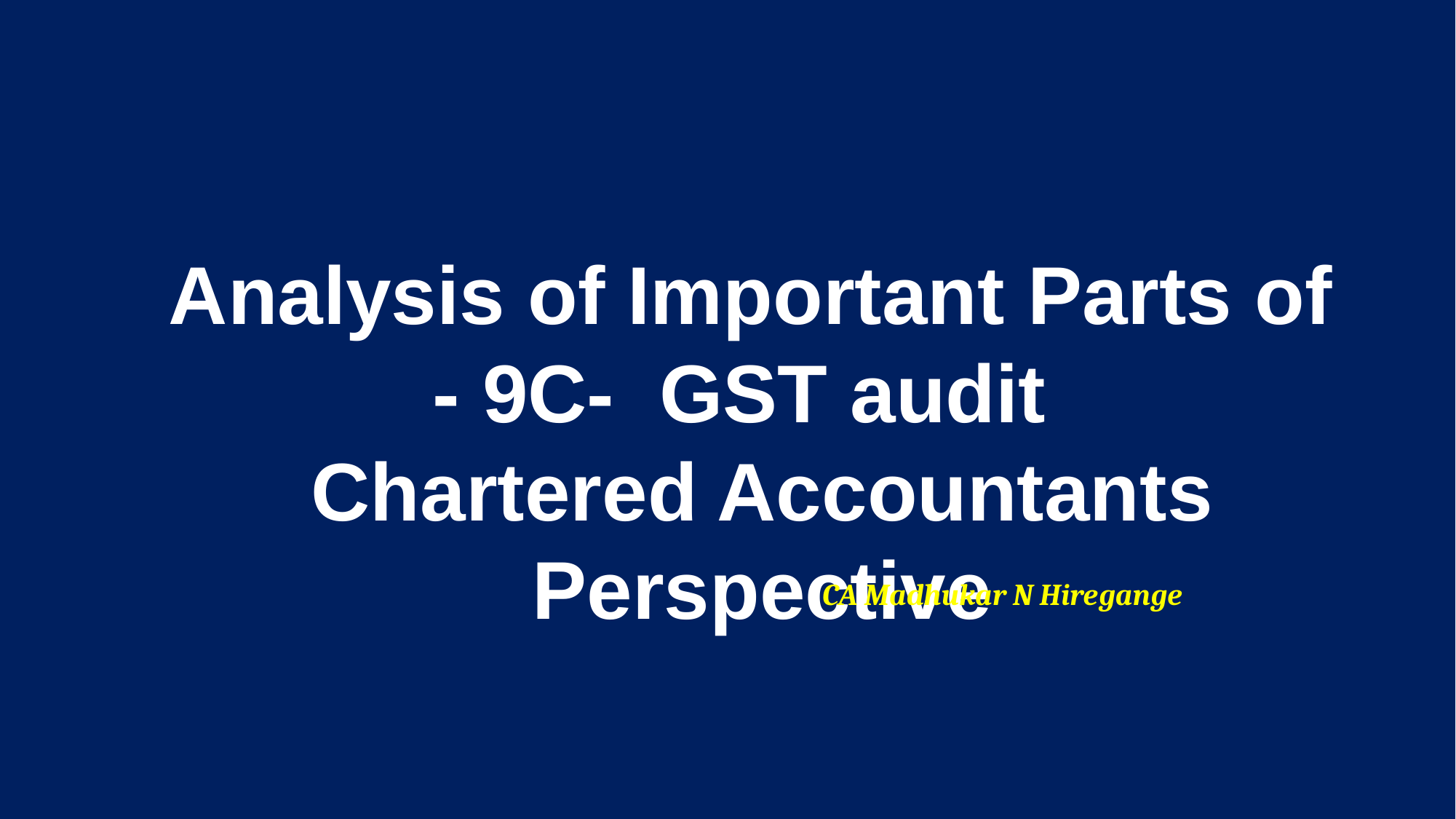

Analysis of Important Parts of
- 9C-  GST audit
Chartered Accountants Perspective
# Input Tax Credit Availment, Restrictions, Job-work and other aspects

CA Madhukar N Hiregange